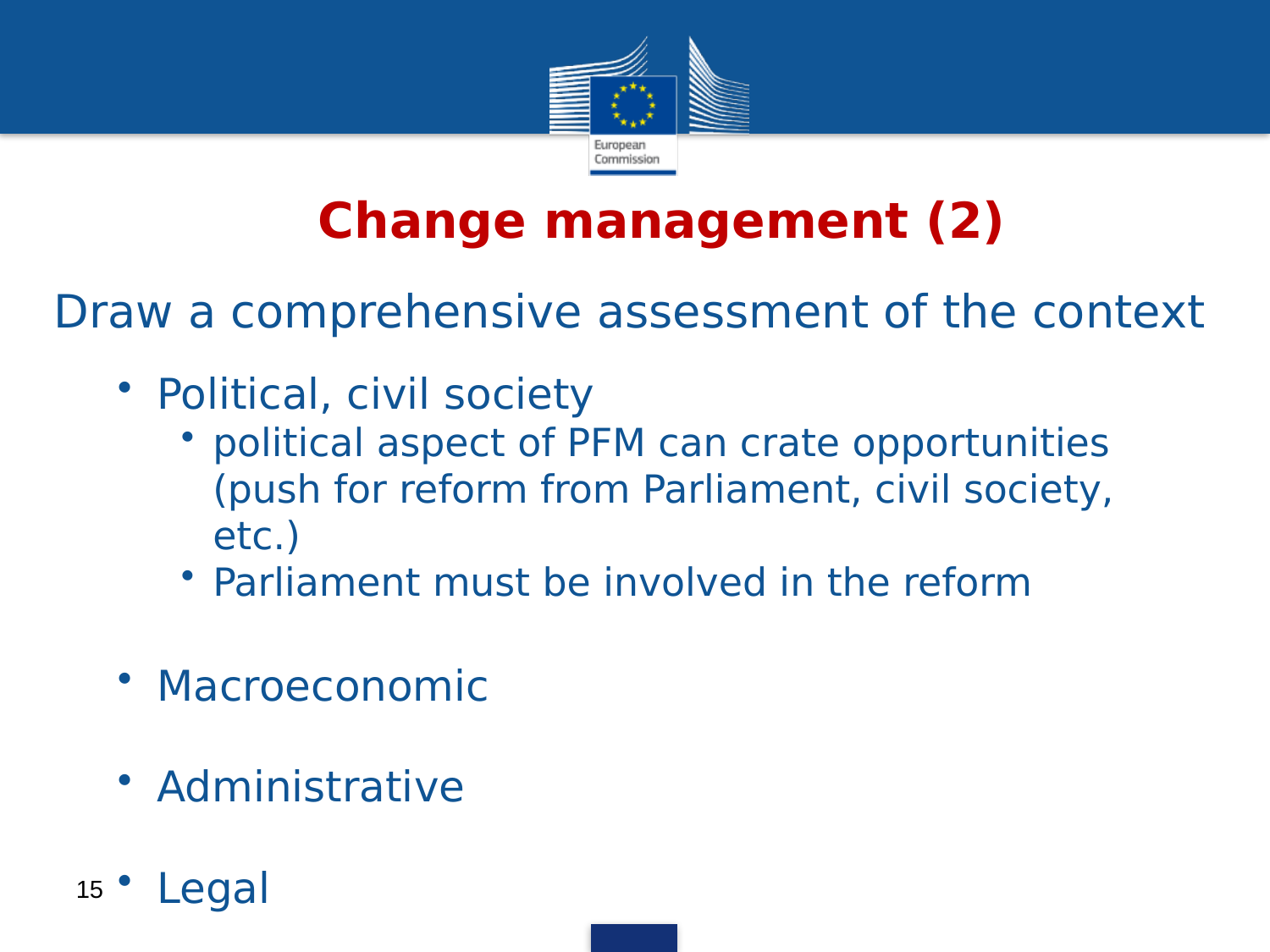

Change management (2)
Draw a comprehensive assessment of the context

Political, civil society
political aspect of PFM can crate opportunities (push for reform from Parliament, civil society, etc.)
Parliament must be involved in the reform

Macroeconomic

Administrative

Legal

15